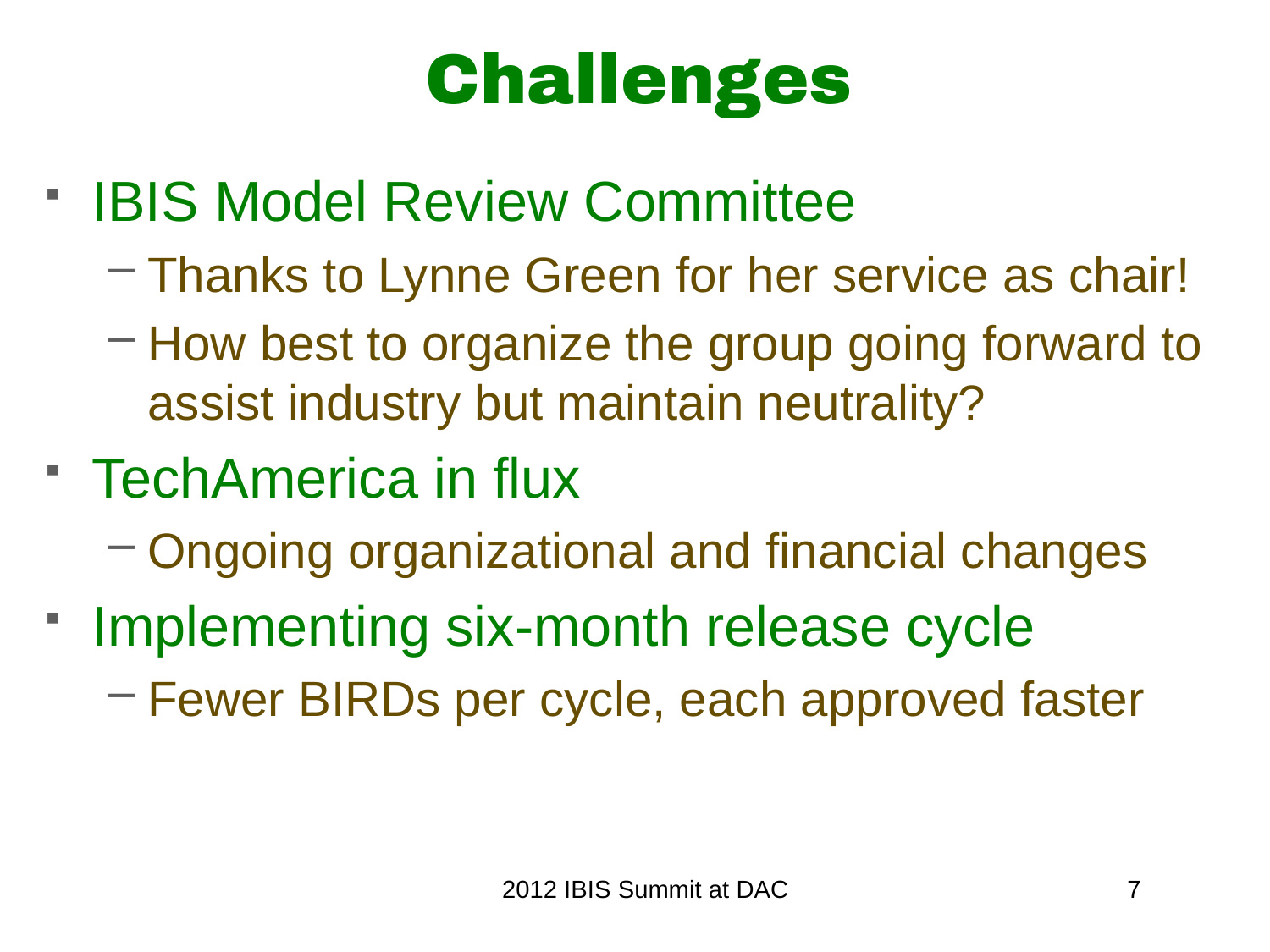

# Challenges
IBIS Model Review Committee
Thanks to Lynne Green for her service as chair!
How best to organize the group going forward to assist industry but maintain neutrality?
TechAmerica in flux
Ongoing organizational and financial changes
Implementing six-month release cycle
Fewer BIRDs per cycle, each approved faster

2012 IBIS Summit at DAC

7